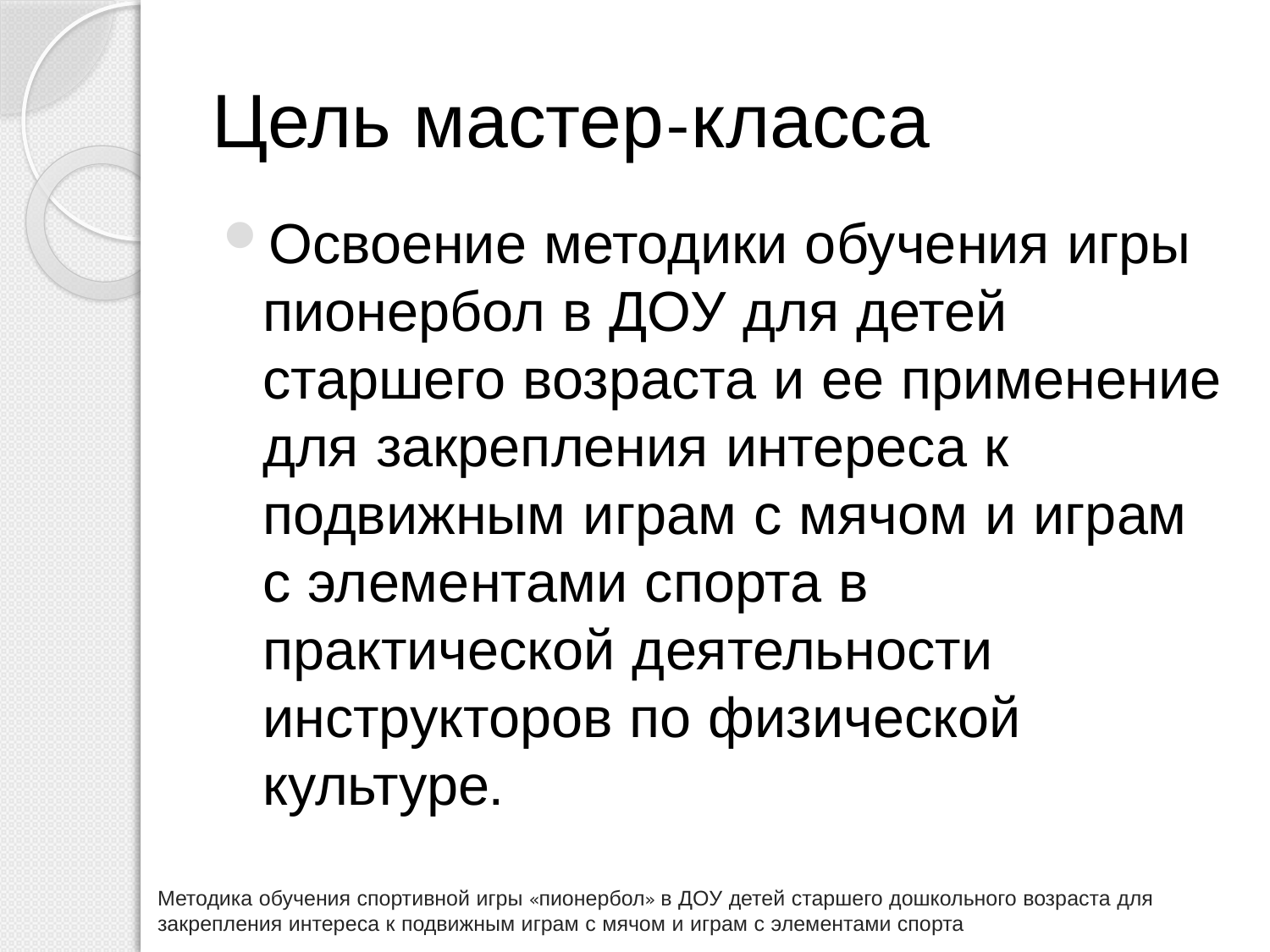

# Цель мастер-класса
Освоение методики обучения игры пионербол в ДОУ для детей старшего возраста и ее применение для закрепления интереса к подвижным играм с мячом и играм с элементами спорта в практической деятельности инструкторов по физической культуре.

Методика обучения спортивной игры «пионербол» в ДОУ детей старшего дошкольного возраста для закрепления интереса к подвижным играм с мячом и играм с элементами спорта